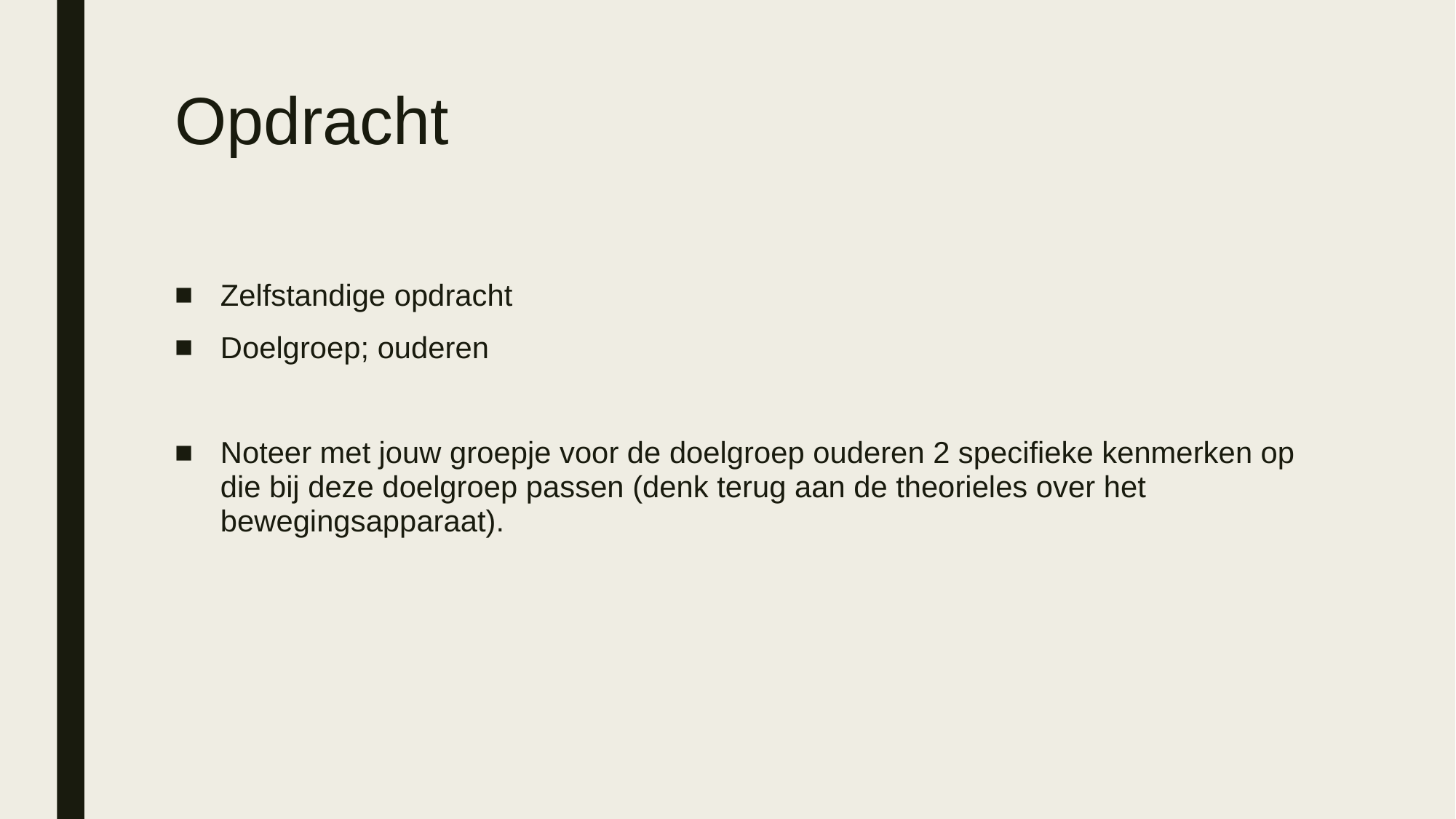

# Opdracht
Zelfstandige opdracht
Doelgroep; ouderen

Noteer met jouw groepje voor de doelgroep ouderen 2 specifieke kenmerken op die bij deze doelgroep passen (denk terug aan de theorieles over het bewegingsapparaat).